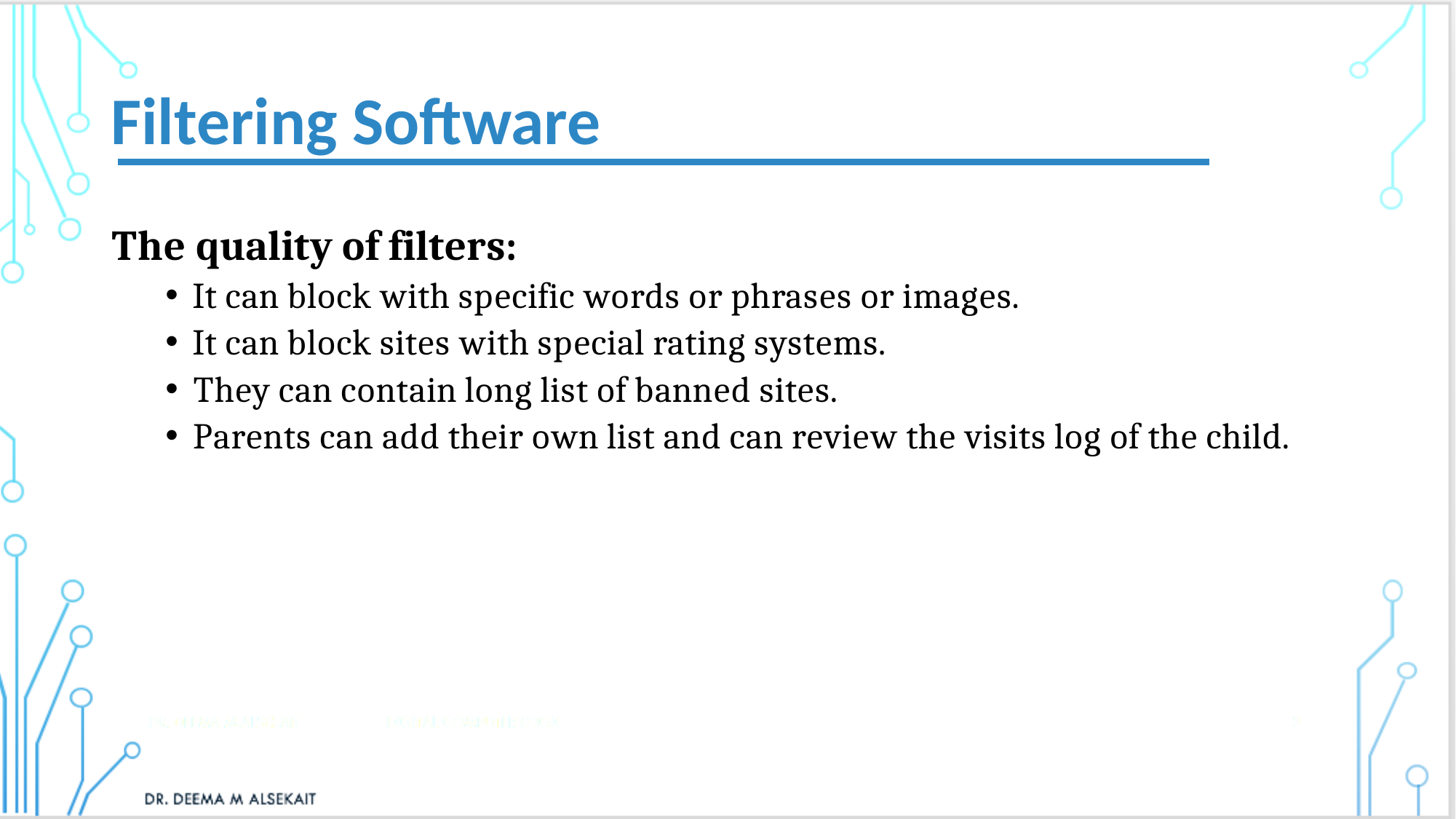

# Filtering Software
The quality of filters:
It can block with specific words or phrases or images.
It can block sites with special rating systems.
They can contain long list of banned sites.
Parents can add their own list and can review the visits log of the child.